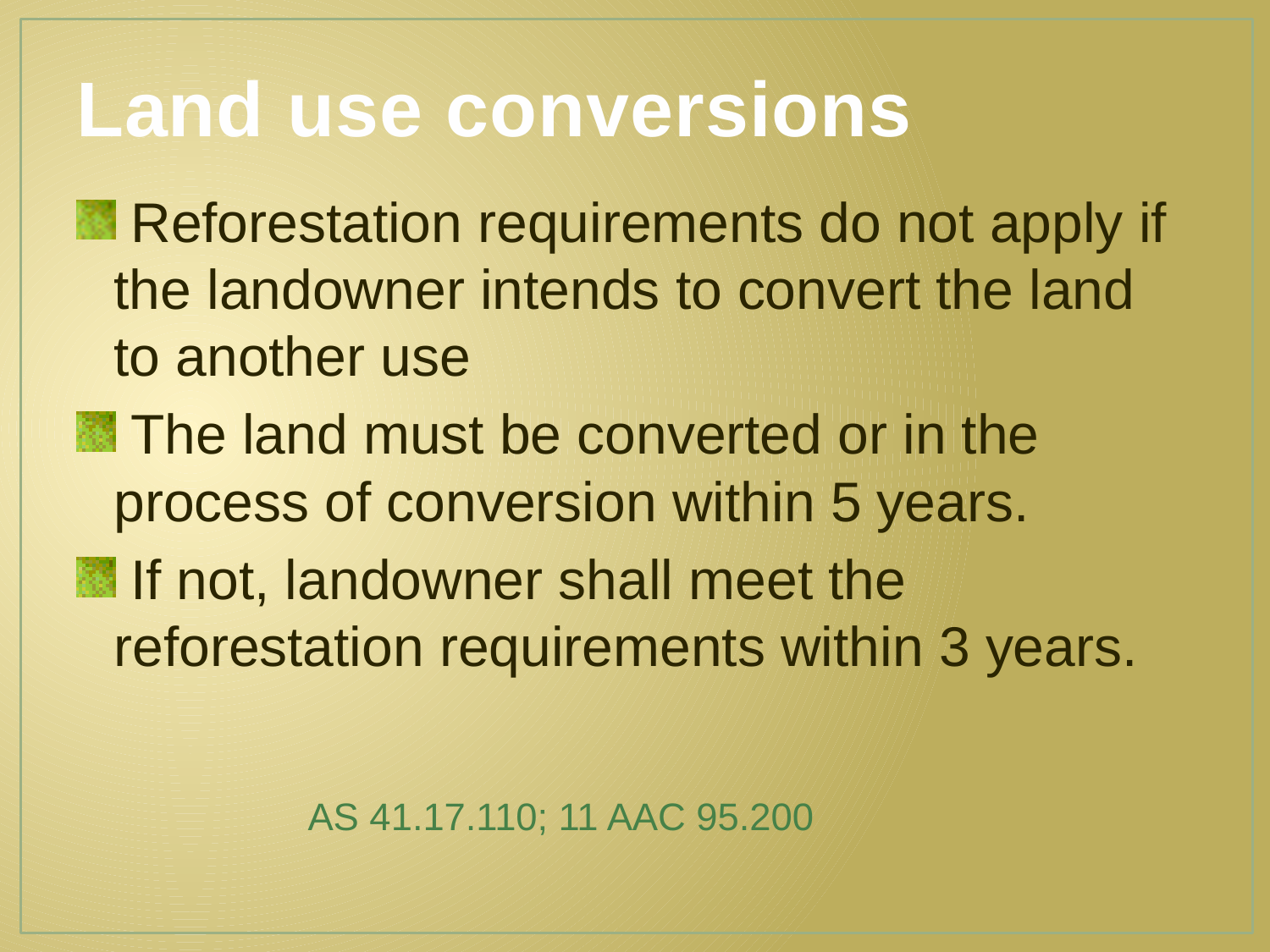

# Land use conversions
 Reforestation requirements do not apply if the landowner intends to convert the land to another use
 The land must be converted or in the process of conversion within 5 years.
 If not, landowner shall meet the reforestation requirements within 3 years.

				          AS 41.17.110; 11 AAC 95.200